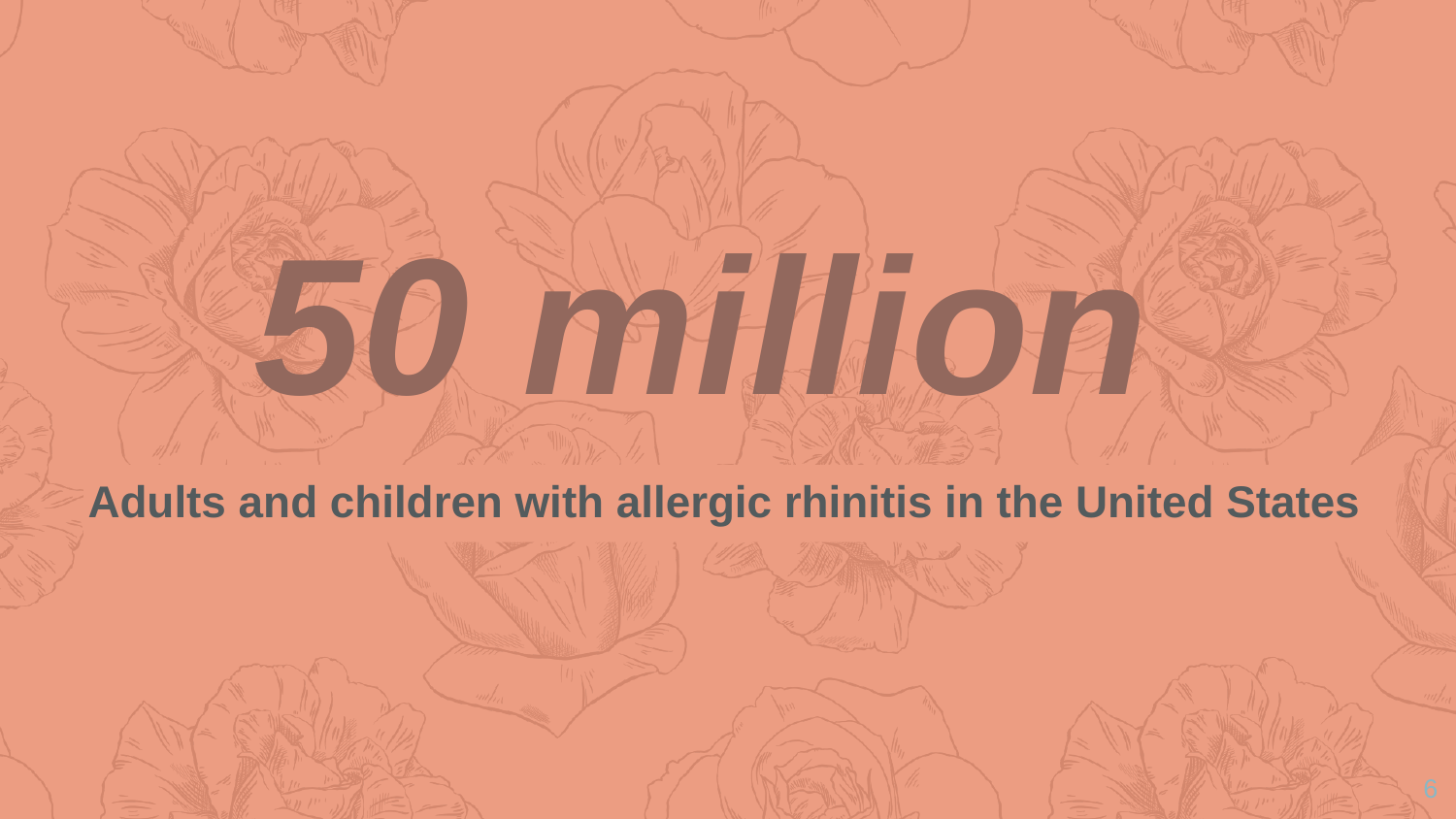

50 million
Adults and children with allergic rhinitis in the United States
6